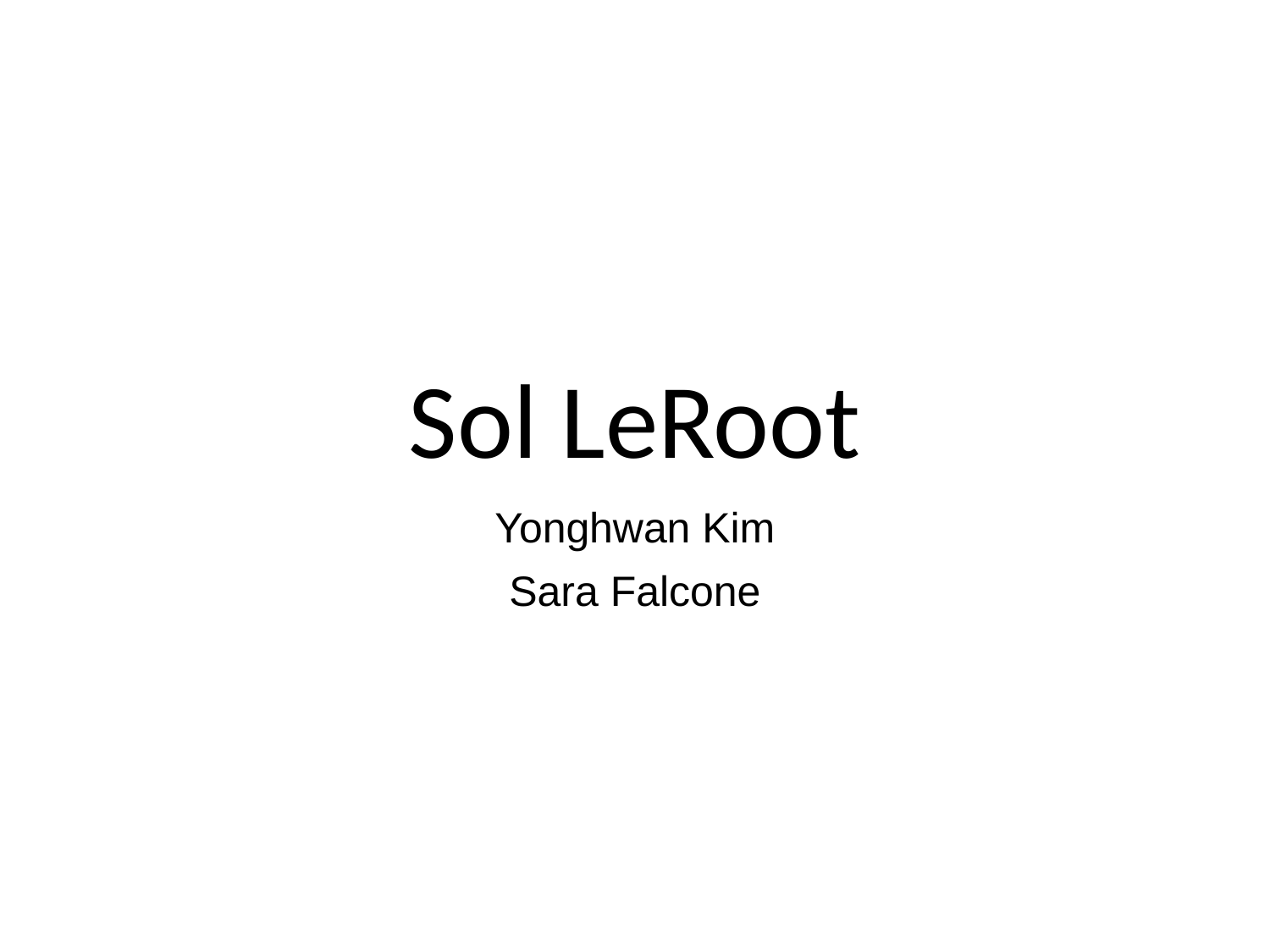

# Sol LeRoot
Yonghwan Kim
Sara Falcone